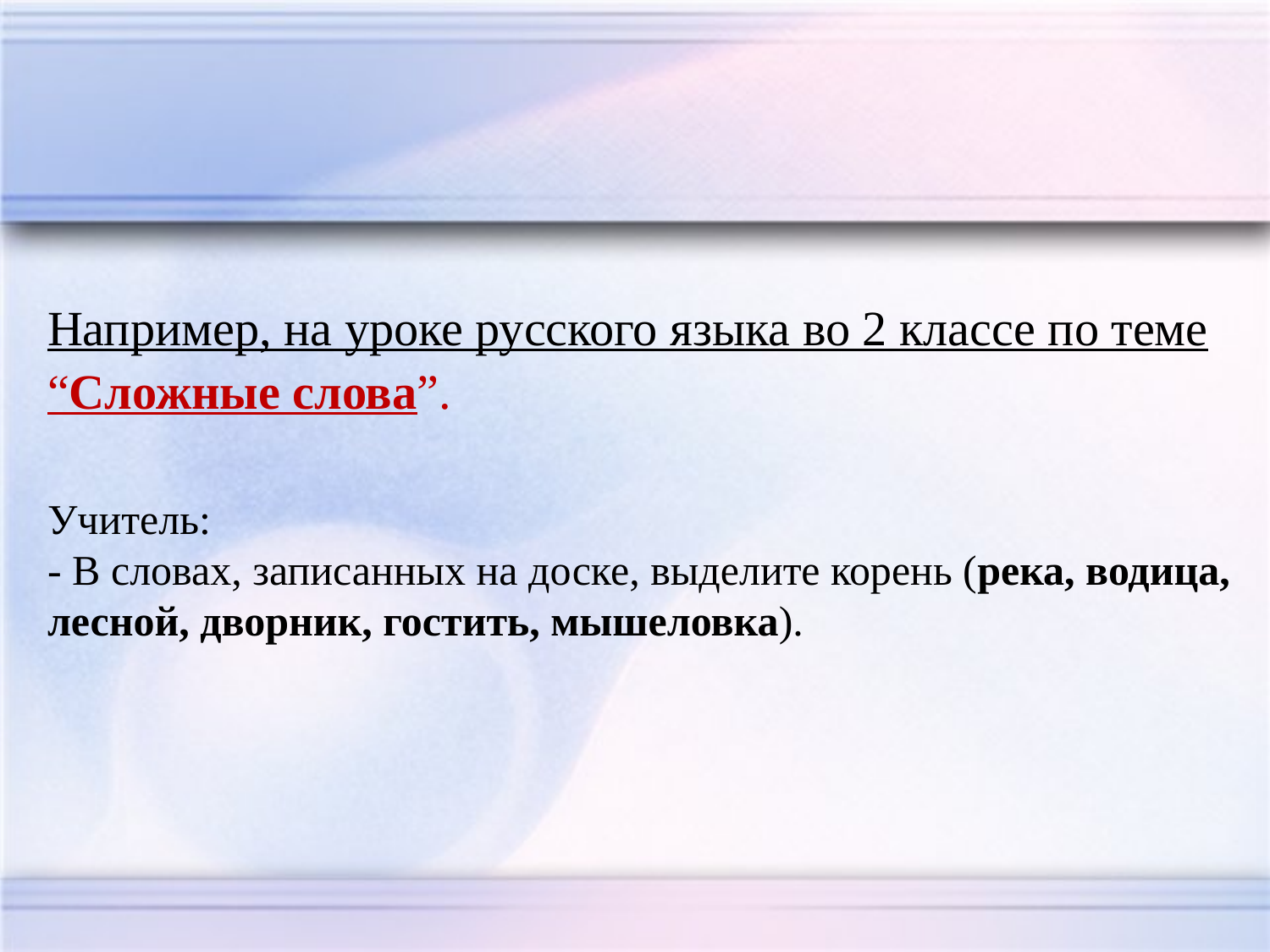

Например, на уроке русского языка во 2 классе по теме “Сложные слова”.
Учитель:
- В словах, записанных на доске, выделите корень (река, водица, лесной, дворник, гостить, мышеловка).